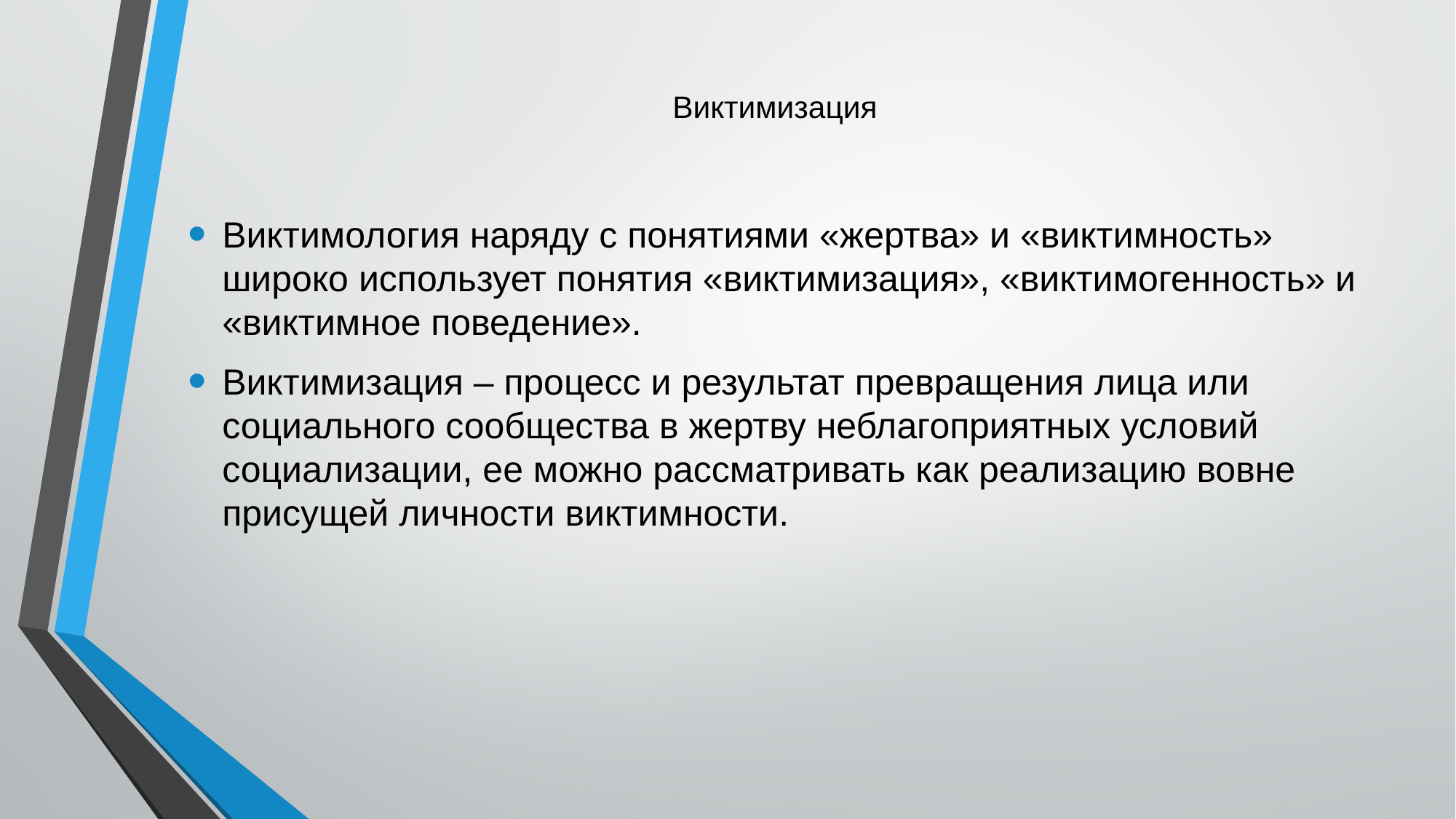

Виктимология наряду с понятиями «жертва» и «виктимность» широко использует понятия «виктимизация», «виктимогенность» и «виктимное поведение».
Виктимизация – процесс и результат превращения лица или социального сообщества в жертву неблагоприятных условий социализации, ее можно рассматривать как реализацию вовне присущей личности виктимности.

# Виктимизация